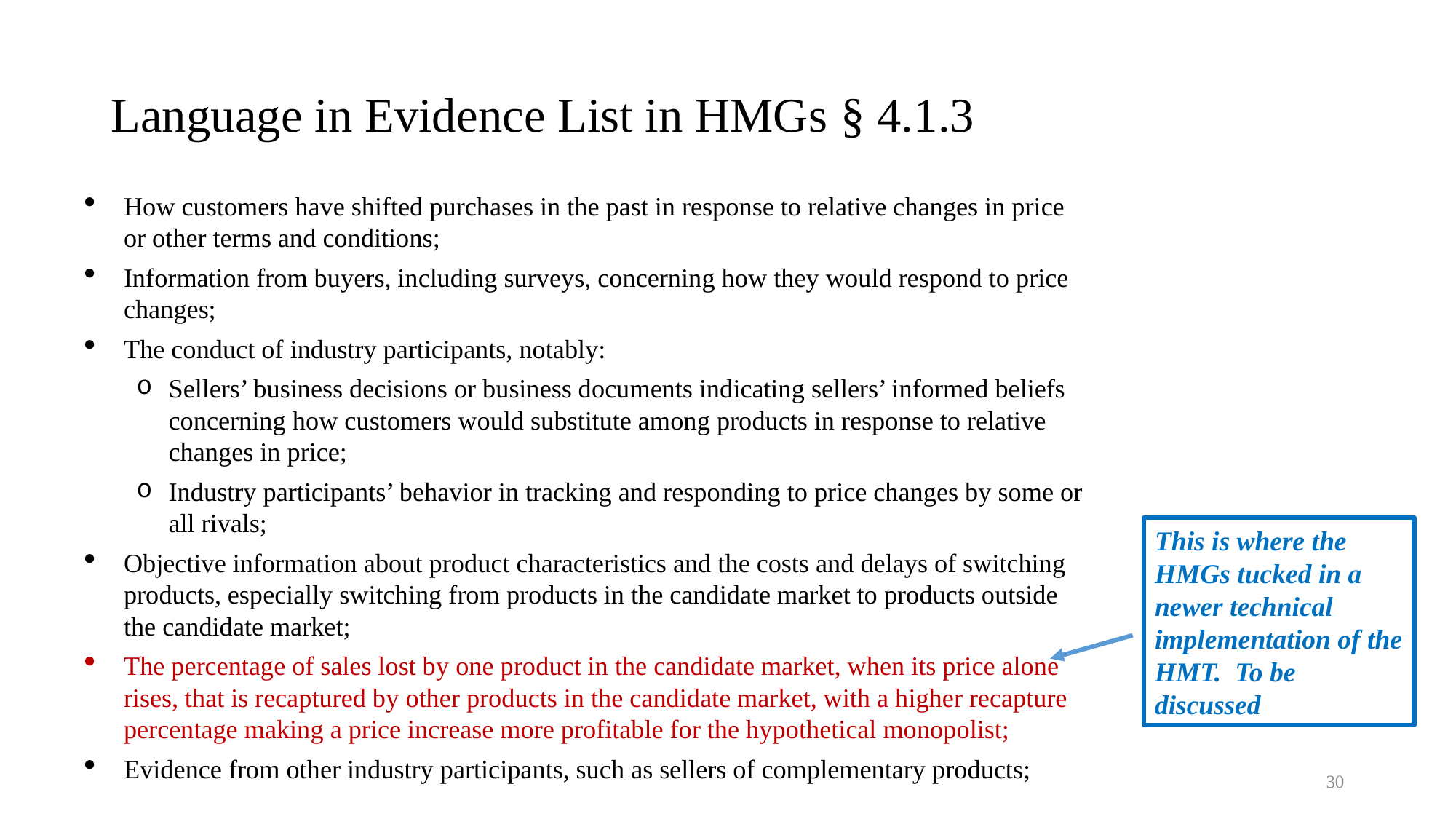

# Language in Evidence List in HMGs § 4.1.3
How customers have shifted purchases in the past in response to relative changes in price or other terms and conditions;
Information from buyers, including surveys, concerning how they would respond to price changes;
The conduct of industry participants, notably:
Sellers’ business decisions or business documents indicating sellers’ informed beliefs concerning how customers would substitute among products in response to relative changes in price;
Industry participants’ behavior in tracking and responding to price changes by some or all rivals;
Objective information about product characteristics and the costs and delays of switching products, especially switching from products in the candidate market to products outside the candidate market;
The percentage of sales lost by one product in the candidate market, when its price alone rises, that is recaptured by other products in the candidate market, with a higher recapture percentage making a price increase more profitable for the hypothetical monopolist;
Evidence from other industry participants, such as sellers of complementary products;

This is where the HMGs tucked in a newer technical implementation of the HMT.  To be discussed
30